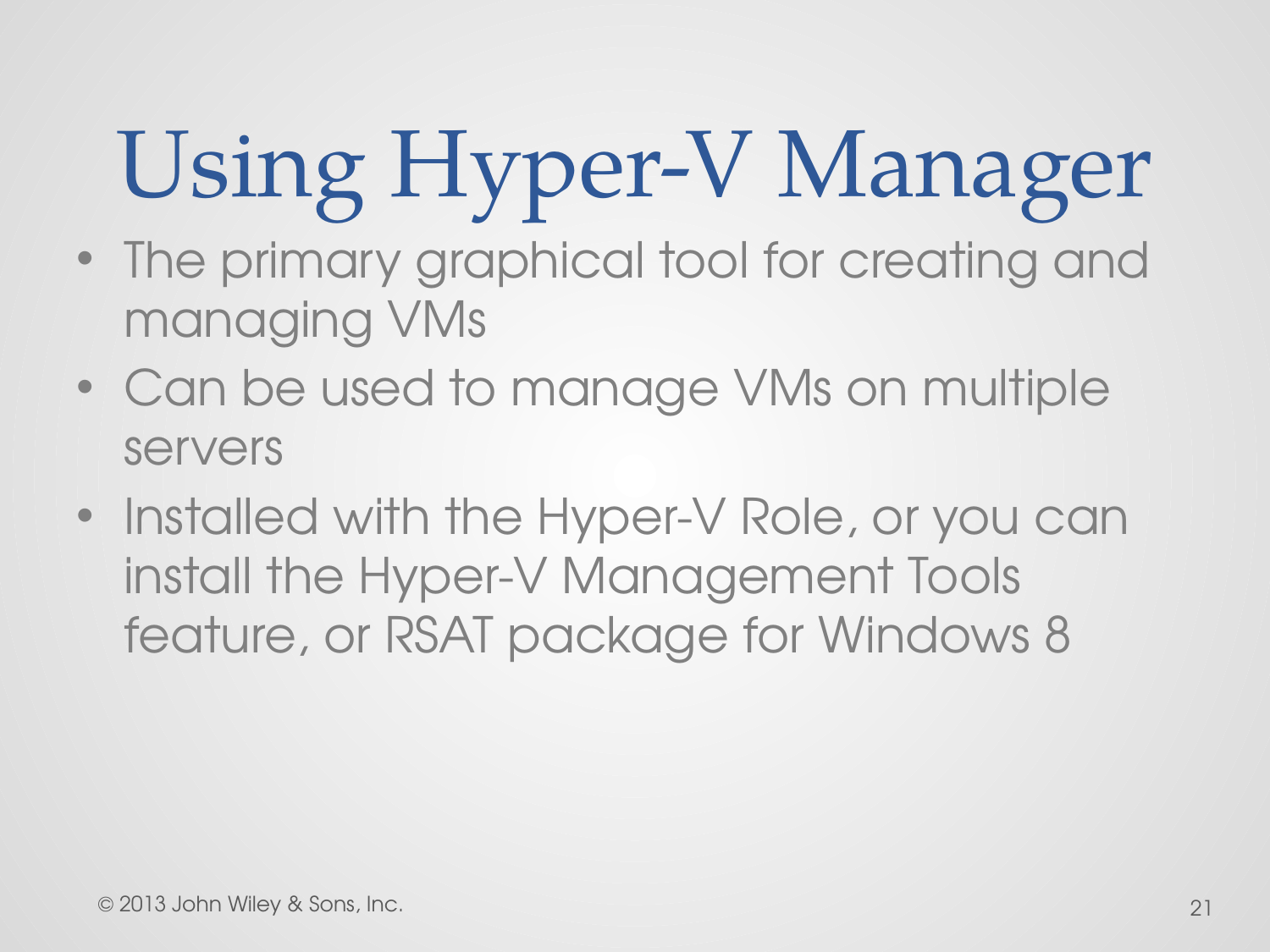

# Using Hyper-V Manager
The primary graphical tool for creating and managing VMs
Can be used to manage VMs on multiple servers
Installed with the Hyper-V Role, or you can install the Hyper-V Management Tools feature, or RSAT package for Windows 8
© 2013 John Wiley & Sons, Inc.
21